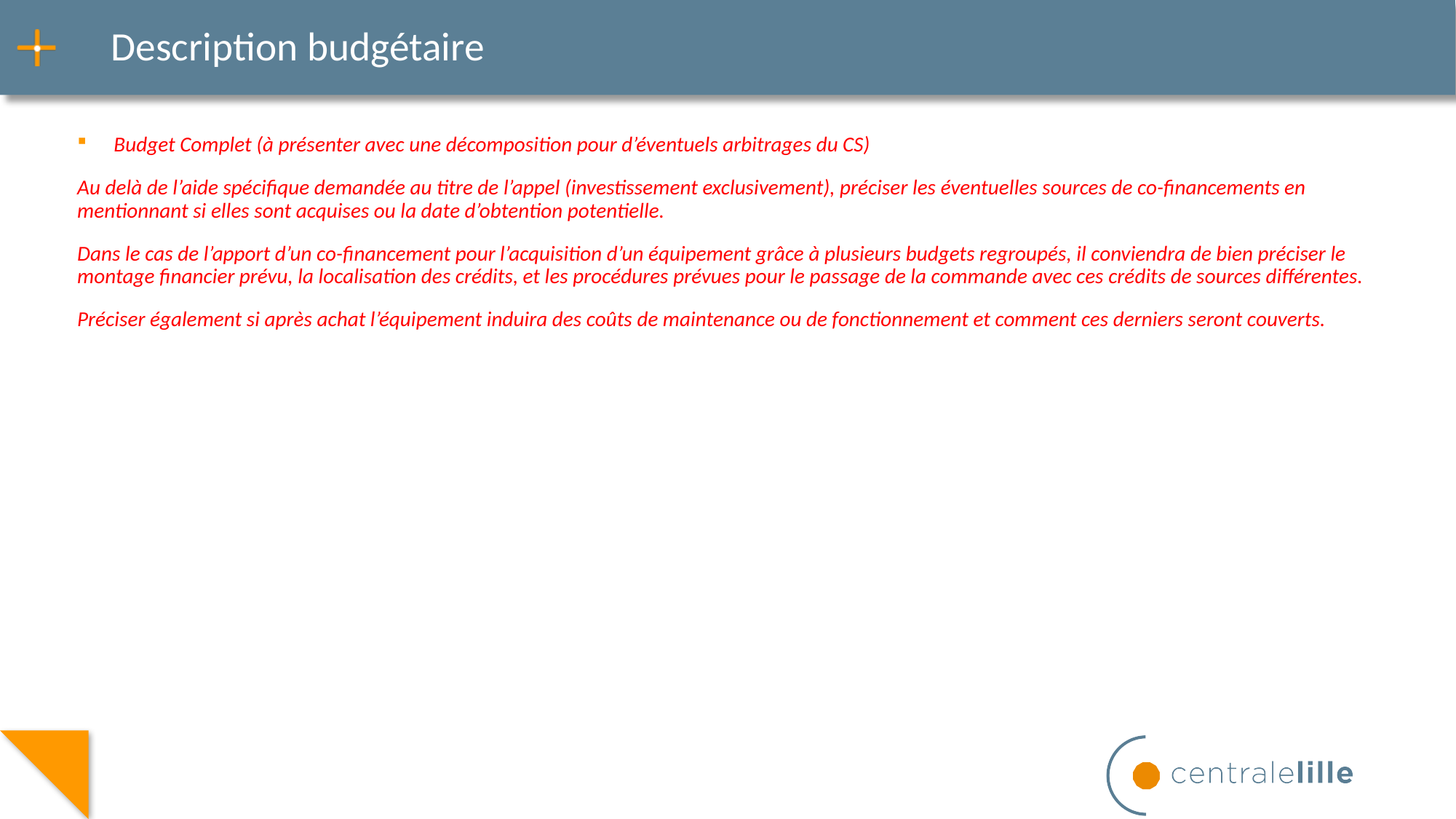

# Description budgétaire
Budget Complet (à présenter avec une décomposition pour d’éventuels arbitrages du CS)
Au delà de l’aide spécifique demandée au titre de l’appel (investissement exclusivement), préciser les éventuelles sources de co-financements en mentionnant si elles sont acquises ou la date d’obtention potentielle.
Dans le cas de l’apport d’un co-financement pour l’acquisition d’un équipement grâce à plusieurs budgets regroupés, il conviendra de bien préciser le montage financier prévu, la localisation des crédits, et les procédures prévues pour le passage de la commande avec ces crédits de sources différentes.
Préciser également si après achat l’équipement induira des coûts de maintenance ou de fonctionnement et comment ces derniers seront couverts.